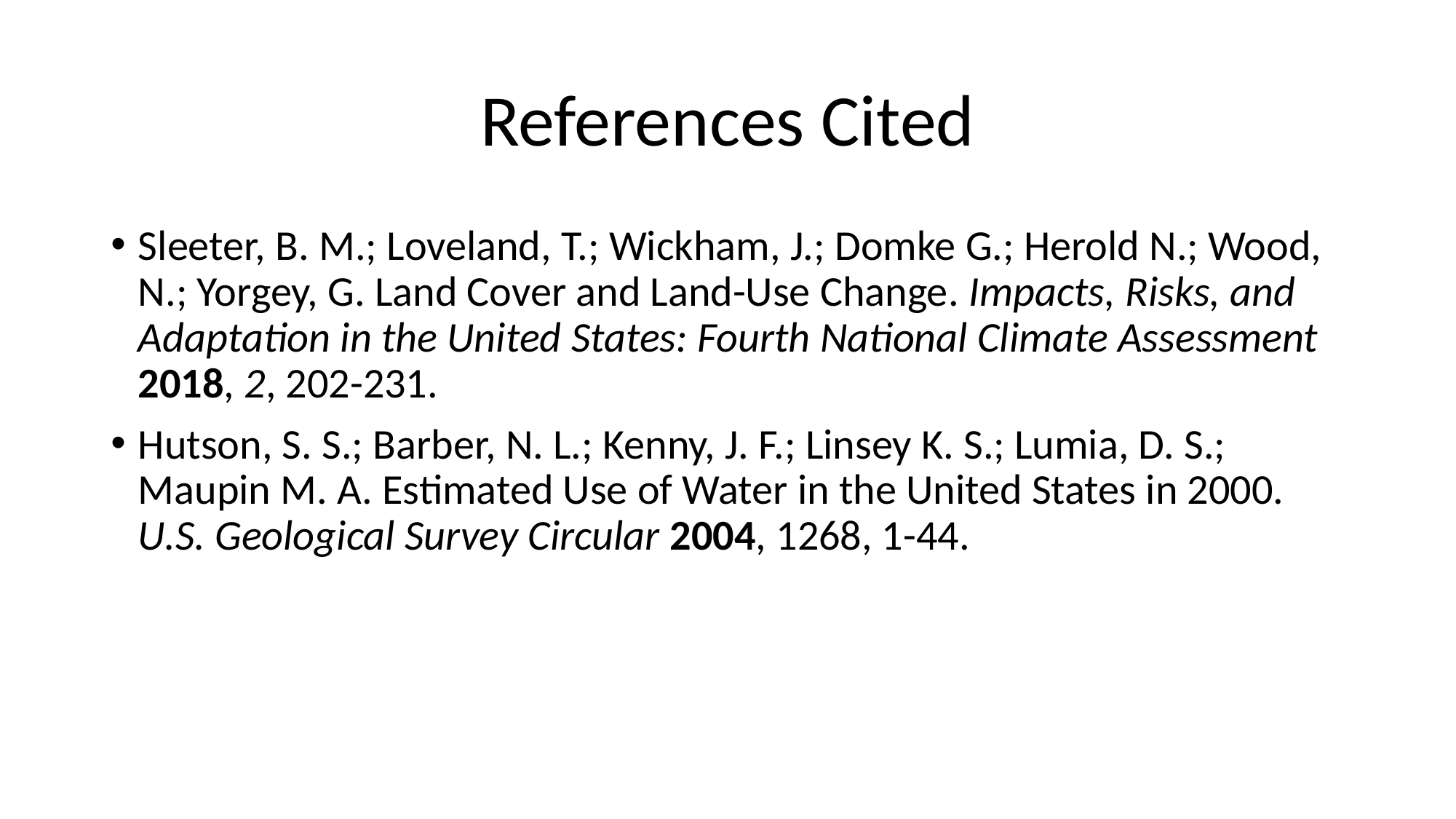

# References Cited
Sleeter, B. M.; Loveland, T.; Wickham, J.; Domke G.; Herold N.; Wood, N.; Yorgey, G. Land Cover and Land-Use Change. Impacts, Risks, and Adaptation in the United States: Fourth National Climate Assessment 2018, 2, 202-231.
Hutson, S. S.; Barber, N. L.; Kenny, J. F.; Linsey K. S.; Lumia, D. S.; Maupin M. A. Estimated Use of Water in the United States in 2000. U.S. Geological Survey Circular 2004, 1268, 1-44.